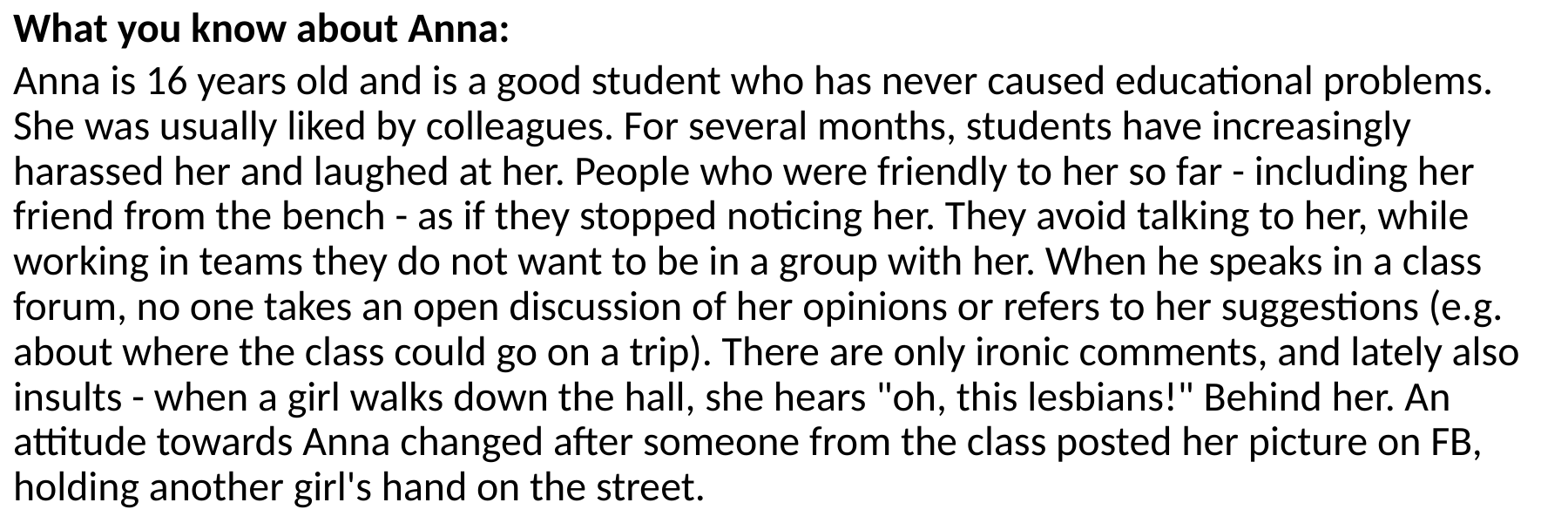

What you know about Anna:
Anna is 16 years old and is a good student who has never caused educational problems. She was usually liked by colleagues. For several months, students have increasingly harassed her and laughed at her. People who were friendly to her so far - including her friend from the bench - as if they stopped noticing her. They avoid talking to her, while working in teams they do not want to be in a group with her. When he speaks in a class forum, no one takes an open discussion of her opinions or refers to her suggestions (e.g. about where the class could go on a trip). There are only ironic comments, and lately also insults - when a girl walks down the hall, she hears "oh, this lesbians!" Behind her. An attitude towards Anna changed after someone from the class posted her picture on FB, holding another girl's hand on the street.